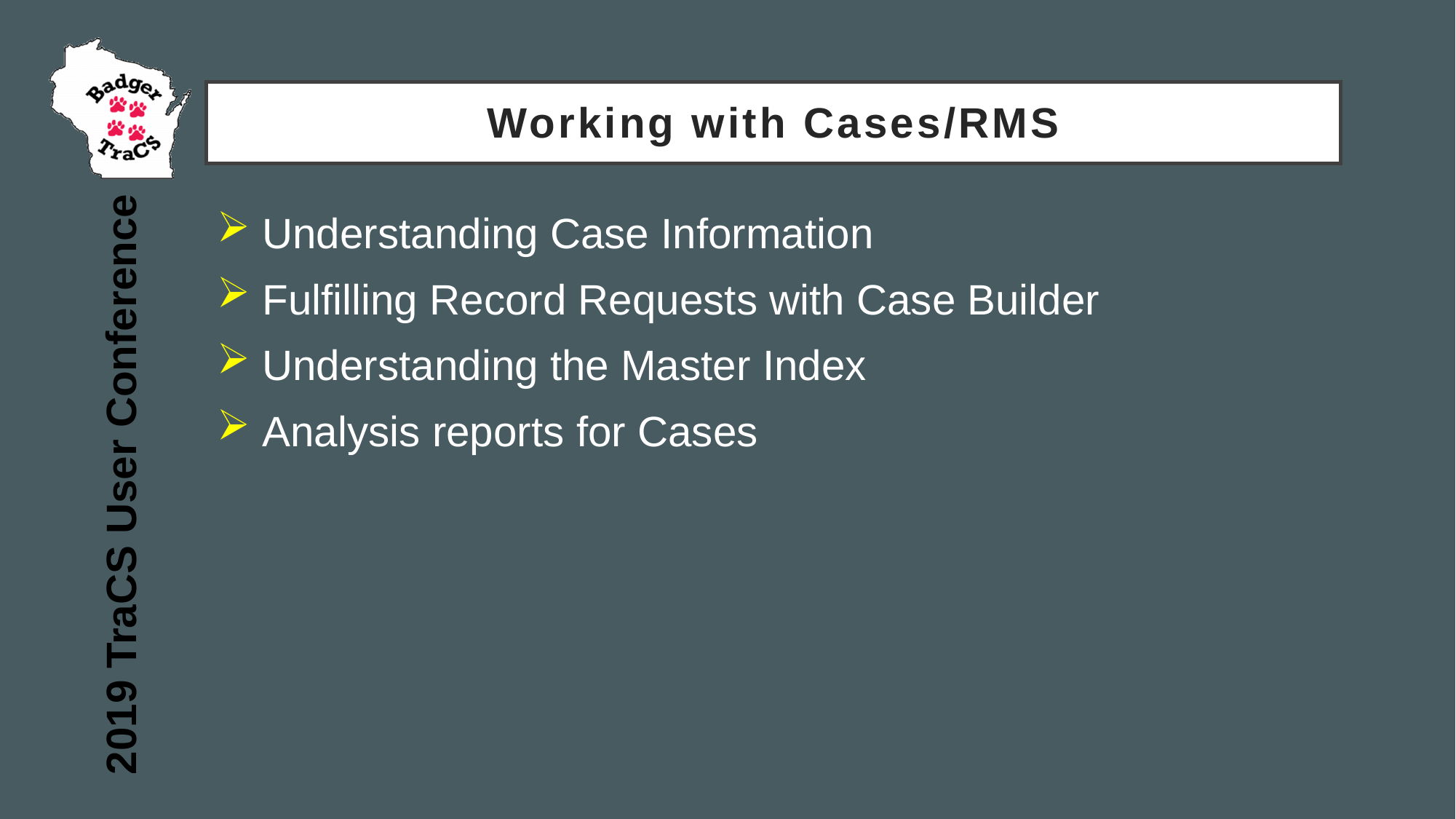

# Working with Cases/RMS
 Understanding Case Information
 Fulfilling Record Requests with Case Builder
 Understanding the Master Index
 Analysis reports for Cases